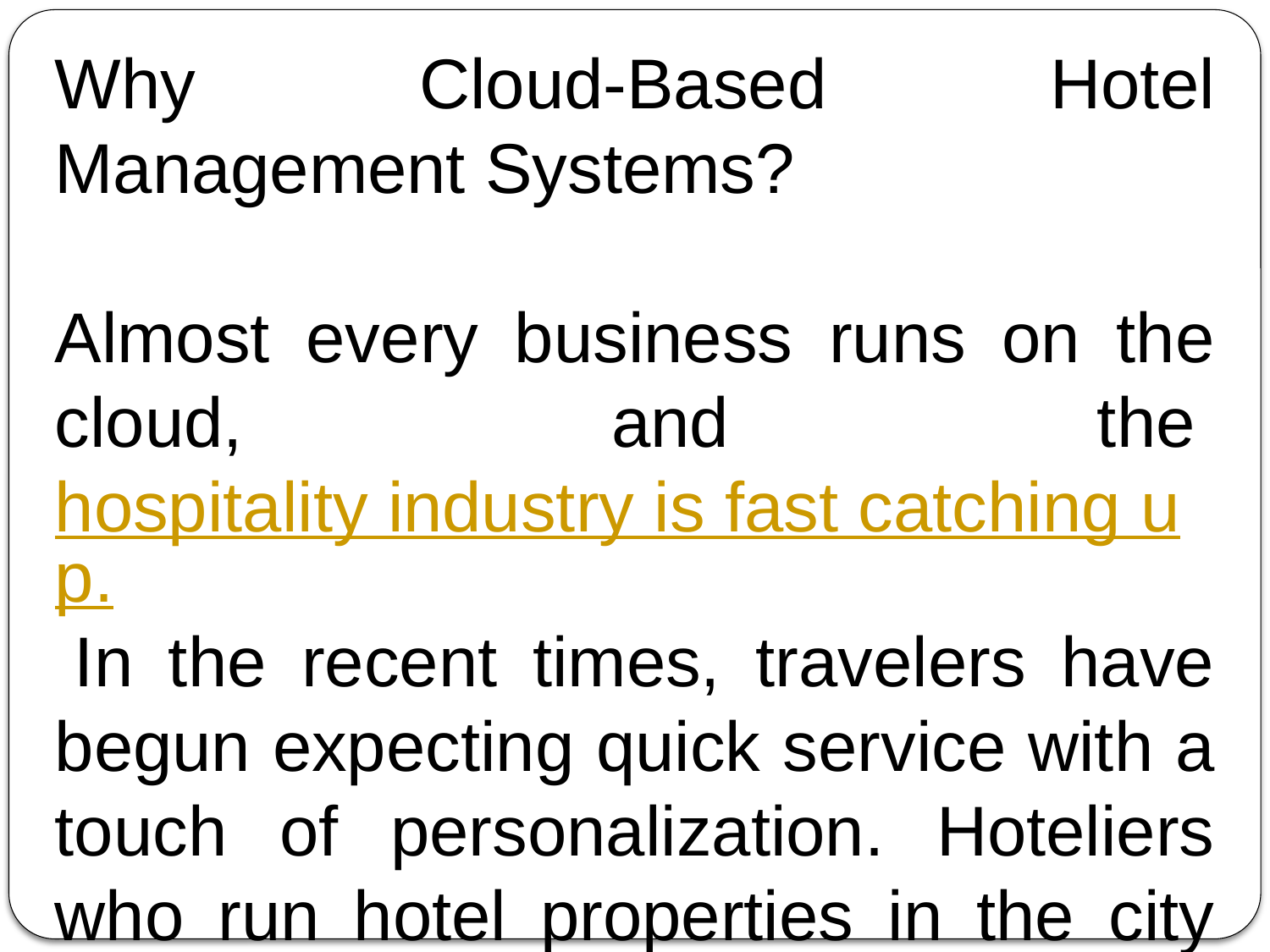

Why Cloud-Based Hotel Management Systems?

Almost every business runs on the cloud, and the hospitality industry is fast catching up. In the recent times, travelers have begun expecting quick service with a touch of personalization. Hoteliers who run hotel properties in the city need to scale up to embrace the latest in technology. The